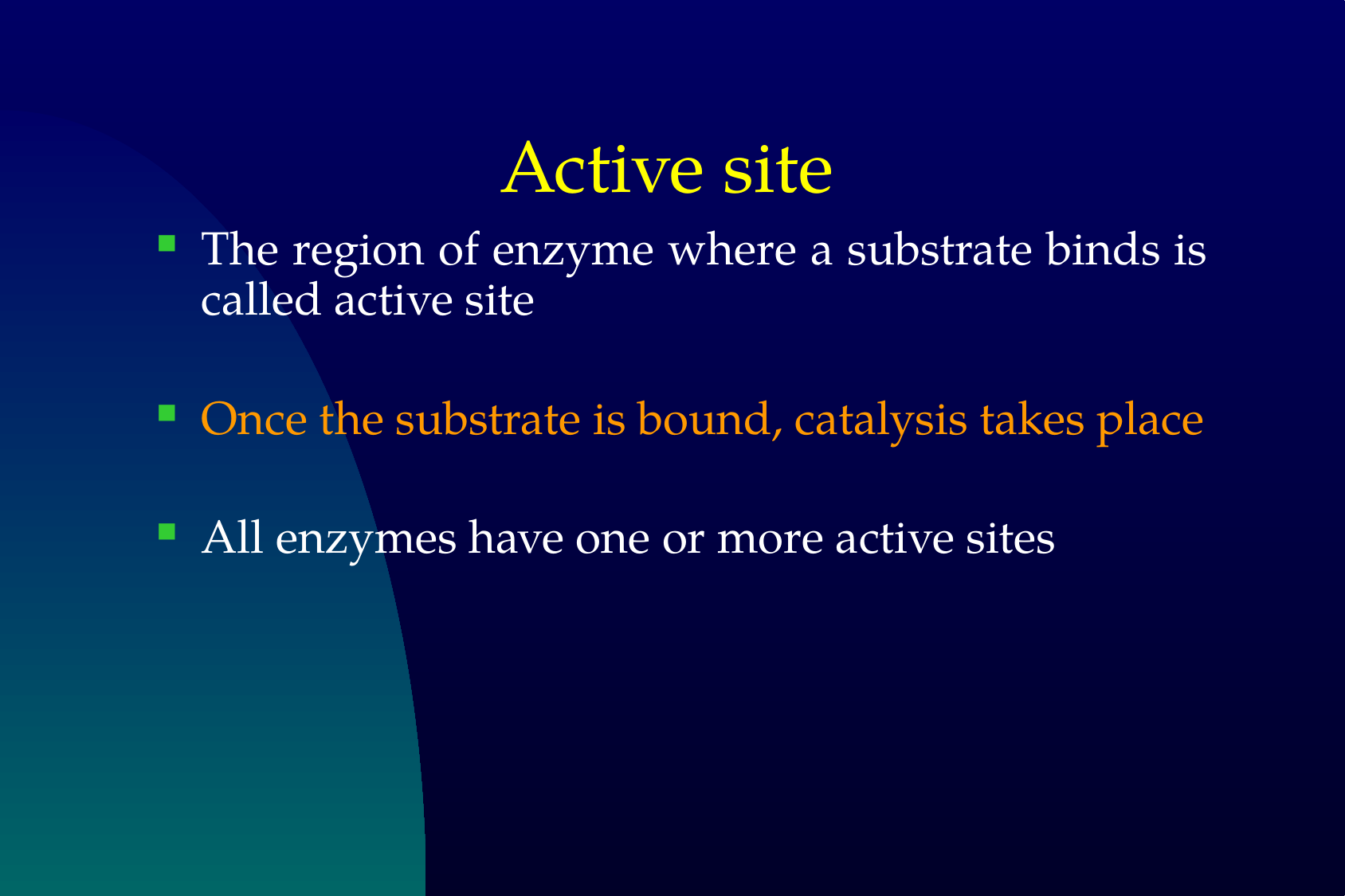

# Active site
The region of enzyme where a substrate binds is called active site

Once the substrate is bound, catalysis takes place

All enzymes have one or more active sites